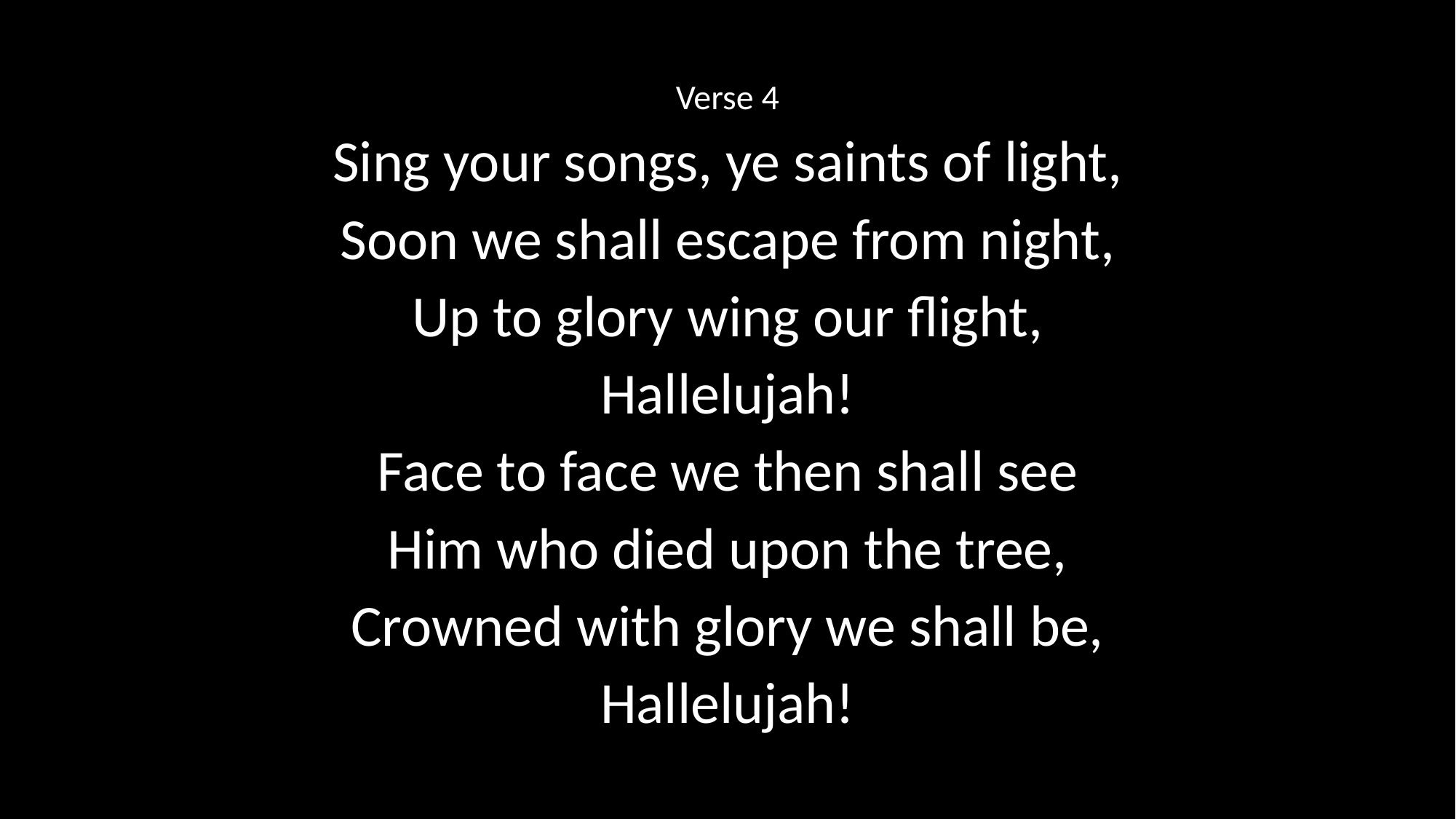

Verse 4
Sing your songs, ye saints of light,
Soon we shall escape from night,
Up to glory wing our flight,
Hallelujah!
Face to face we then shall see
Him who died upon the tree,
Crowned with glory we shall be,
Hallelujah!